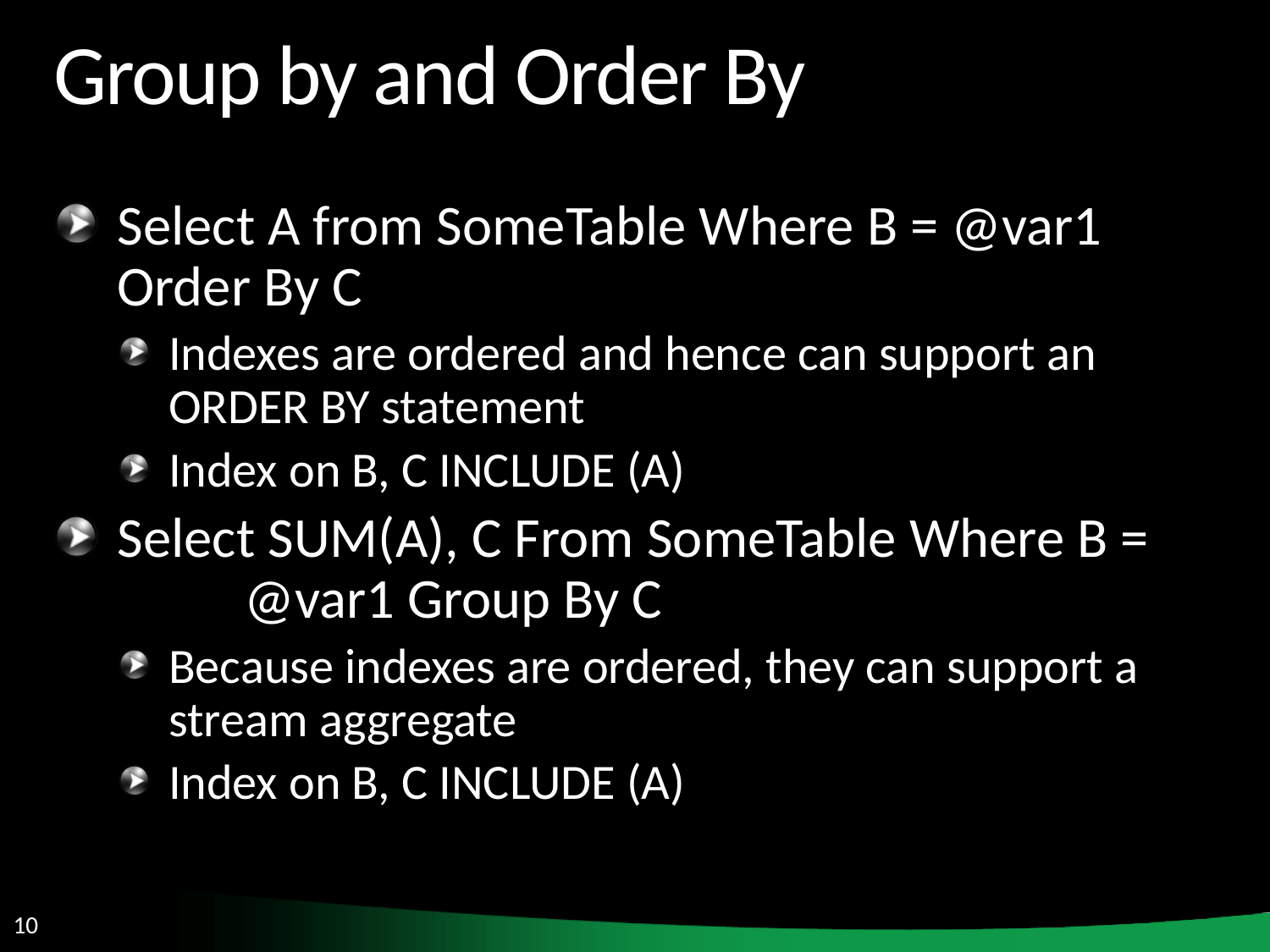

# Group by and Order By
Select A from SomeTable Where B = @var1 	Order By C
Indexes are ordered and hence can support an ORDER BY statement
Index on B, C INCLUDE (A)
Select SUM(A), C From SomeTable Where B = 	@var1 Group By C
Because indexes are ordered, they can support a stream aggregate
Index on B, C INCLUDE (A)